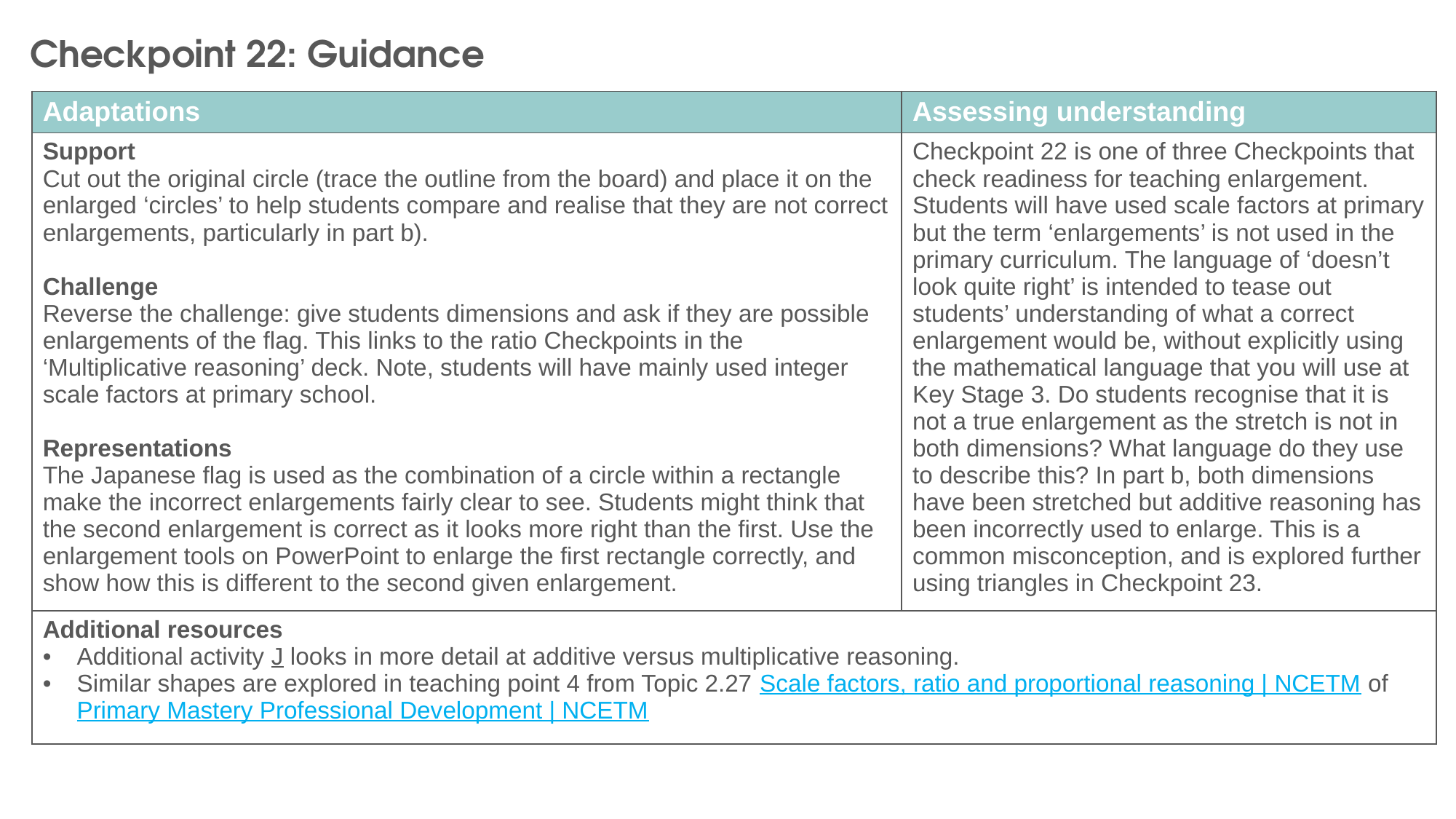

Checkpoint 22: Guidance
| Adaptations | Assessing understanding |
| --- | --- |
| Support Cut out the original circle (trace the outline from the board) and place it on the enlarged ‘circles’ to help students compare and realise that they are not correct enlargements, particularly in part b). Challenge Reverse the challenge: give students dimensions and ask if they are possible enlargements of the flag. This links to the ratio Checkpoints in the ‘Multiplicative reasoning’ deck. Note, students will have mainly used integer scale factors at primary school. Representations The Japanese flag is used as the combination of a circle within a rectangle make the incorrect enlargements fairly clear to see. Students might think that the second enlargement is correct as it looks more right than the first. Use the enlargement tools on PowerPoint to enlarge the first rectangle correctly, and show how this is different to the second given enlargement. | Checkpoint 22 is one of three Checkpoints that check readiness for teaching enlargement. Students will have used scale factors at primary but the term ‘enlargements’ is not used in the primary curriculum. The language of ‘doesn’t look quite right’ is intended to tease out students’ understanding of what a correct enlargement would be, without explicitly using the mathematical language that you will use at Key Stage 3. Do students recognise that it is not a true enlargement as the stretch is not in both dimensions? What language do they use to describe this? In part b, both dimensions have been stretched but additive reasoning has been incorrectly used to enlarge. This is a common misconception, and is explored further using triangles in Checkpoint 23. |
| Additional resources Additional activity J looks in more detail at additive versus multiplicative reasoning. Similar shapes are explored in teaching point 4 from Topic 2.27 Scale factors, ratio and proportional reasoning | NCETM of Primary Mastery Professional Development | NCETM |  |